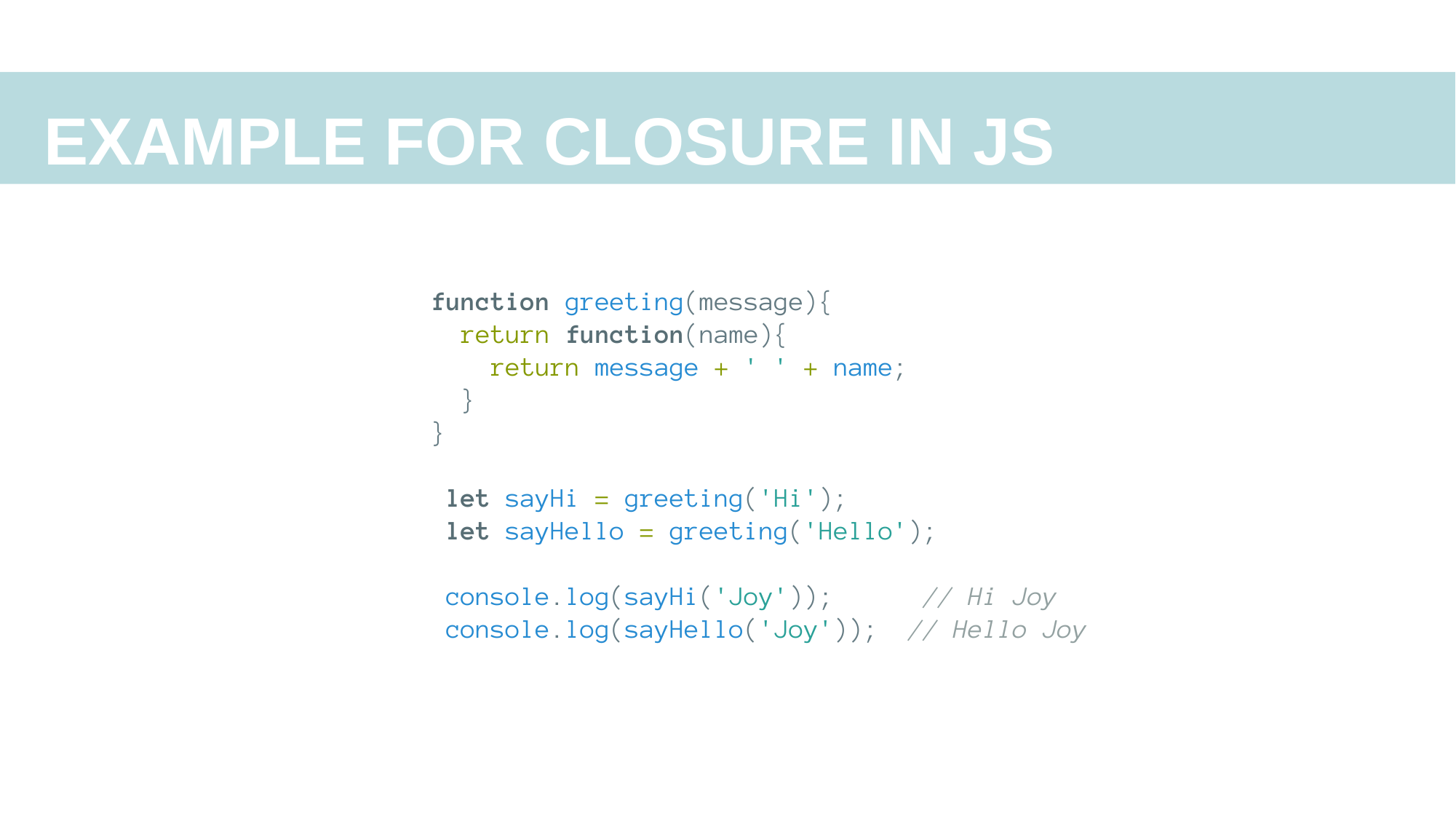

EXAMPLE FOR CLOSURE IN JS
function greeting(message){
  return function(name){
    return message + ' ' + name;
  }
}
 let sayHi = greeting('Hi');
 let sayHello = greeting('Hello');
 console.log(sayHi('Joy'));      // Hi Joy
 console.log(sayHello('Joy'));  // Hello Joy